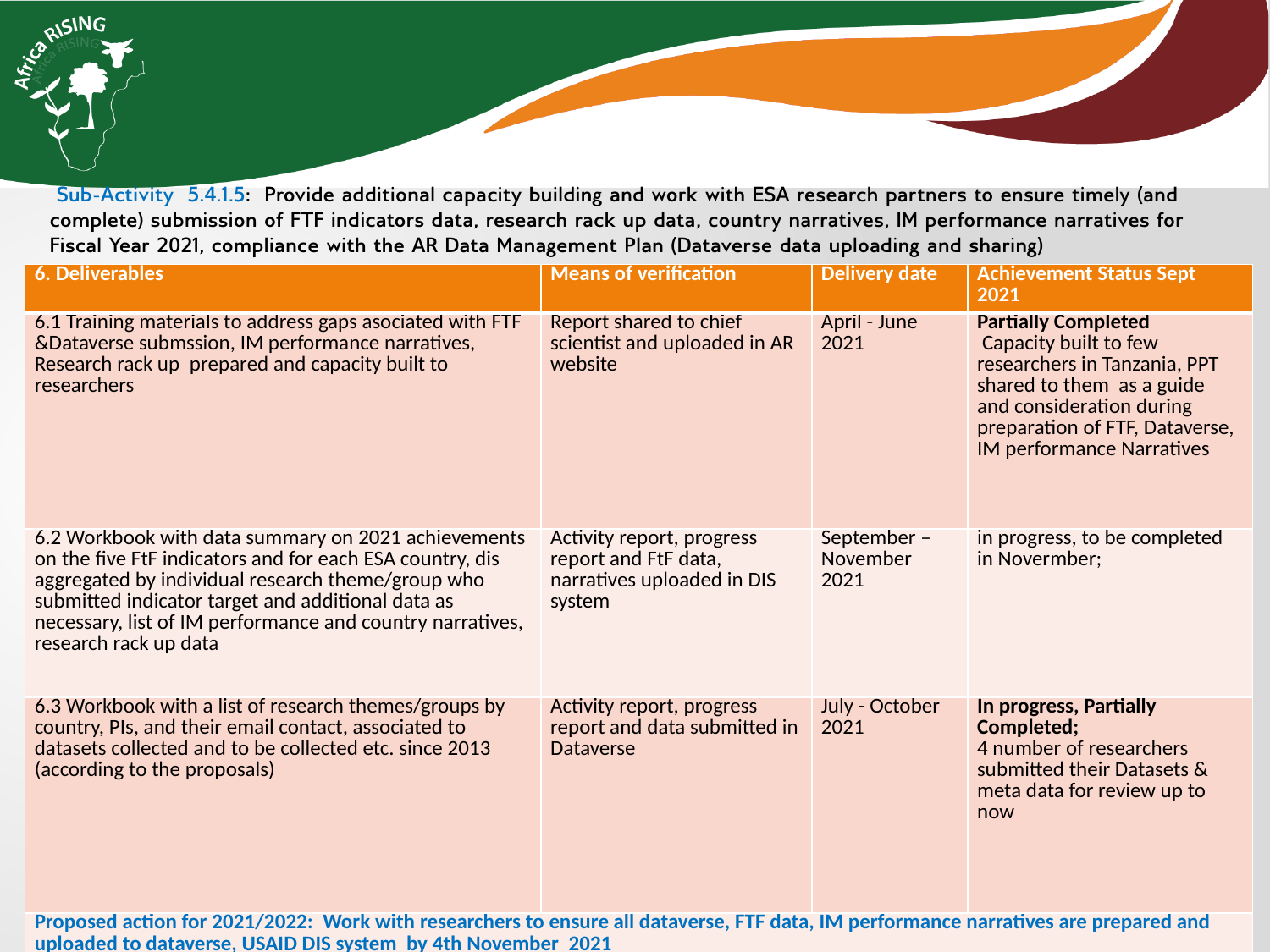

Sub-Activity  5.4.1.5:  Provide additional capacity building and work with ESA research partners to ensure timely (and complete) submission of FTF indicators data, research rack up data, country narratives, IM performance narratives for Fiscal Year 2021, compliance with the AR Data Management Plan (Dataverse data uploading and sharing)
| 6. Deliverables | Means of verification | Delivery date | Achievement Status Sept 2021 |
| --- | --- | --- | --- |
| 6.1 Training materials to address gaps asociated with FTF &Dataverse submssion, IM performance narratives, Research rack up prepared and capacity built to researchers | Report shared to chief scientist and uploaded in AR website | April - June 2021 | Partially Completed Capacity built to few researchers in Tanzania, PPT shared to them as a guide and consideration during preparation of FTF, Dataverse, IM performance Narratives |
| 6.2 Workbook with data summary on 2021 achievements on the five FtF indicators and for each ESA country, dis aggregated by individual research theme/group who submitted indicator target and additional data as necessary, list of IM performance and country narratives, research rack up data | Activity report, progress report and FtF data, narratives uploaded in DIS system | September – November 2021 | in progress, to be completed in Novermber; |
| 6.3 Workbook with a list of research themes/groups by country, PIs, and their email contact, associated to datasets collected and to be collected etc. since 2013 (according to the proposals) | Activity report, progress report and data submitted in Dataverse | July - October 2021 | In progress, Partially Completed; 4 number of researchers submitted their Datasets & meta data for review up to now |
| Proposed action for 2021/2022: Work with researchers to ensure all dataverse, FTF data, IM performance narratives are prepared and uploaded to dataverse, USAID DIS system by 4th November 2021 |  |  |  |